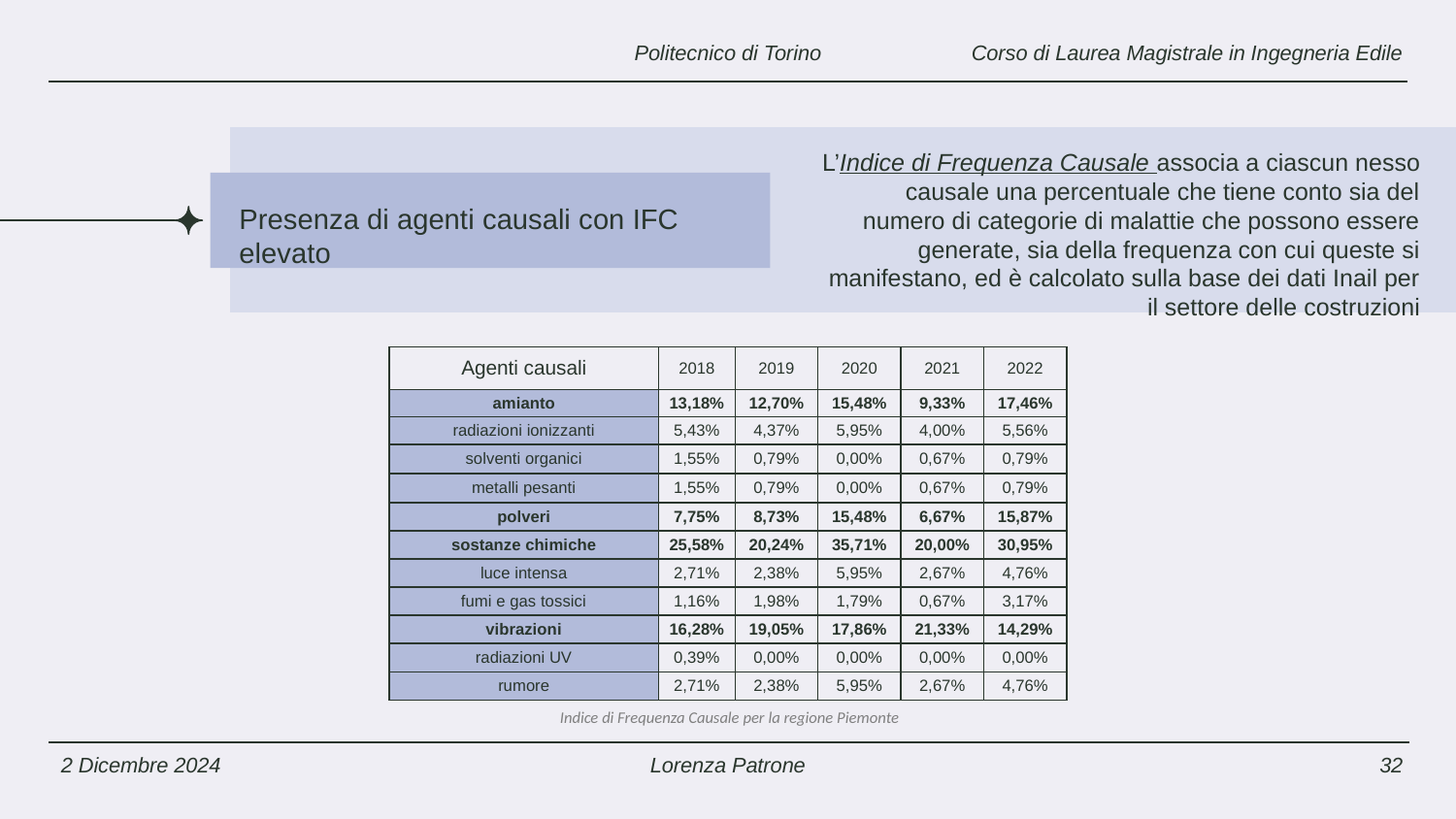

Corso di Laurea Magistrale in Ingegneria Edile

Politecnico di Torino

L’Indice di Frequenza Causale associa a ciascun nesso causale una percentuale che tiene conto sia del numero di categorie di malattie che possono essere generate, sia della frequenza con cui queste si manifestano, ed è calcolato sulla base dei dati Inail per il settore delle costruzioni

Presenza di agenti causali con IFC elevato

| Agenti causali | 2018 | 2019 | 2020 | 2021 | 2022 |
| --- | --- | --- | --- | --- | --- |
| amianto | 13,18% | 12,70% | 15,48% | 9,33% | 17,46% |
| radiazioni ionizzanti | 5,43% | 4,37% | 5,95% | 4,00% | 5,56% |
| solventi organici | 1,55% | 0,79% | 0,00% | 0,67% | 0,79% |
| metalli pesanti | 1,55% | 0,79% | 0,00% | 0,67% | 0,79% |
| polveri | 7,75% | 8,73% | 15,48% | 6,67% | 15,87% |
| sostanze chimiche | 25,58% | 20,24% | 35,71% | 20,00% | 30,95% |
| luce intensa | 2,71% | 2,38% | 5,95% | 2,67% | 4,76% |
| fumi e gas tossici | 1,16% | 1,98% | 1,79% | 0,67% | 3,17% |
| vibrazioni | 16,28% | 19,05% | 17,86% | 21,33% | 14,29% |
| radiazioni UV | 0,39% | 0,00% | 0,00% | 0,00% | 0,00% |
| rumore | 2,71% | 2,38% | 5,95% | 2,67% | 4,76% |
 Indice di Frequenza Causale per la regione Piemonte
2 Dicembre 2024

Lorenza Patrone

32